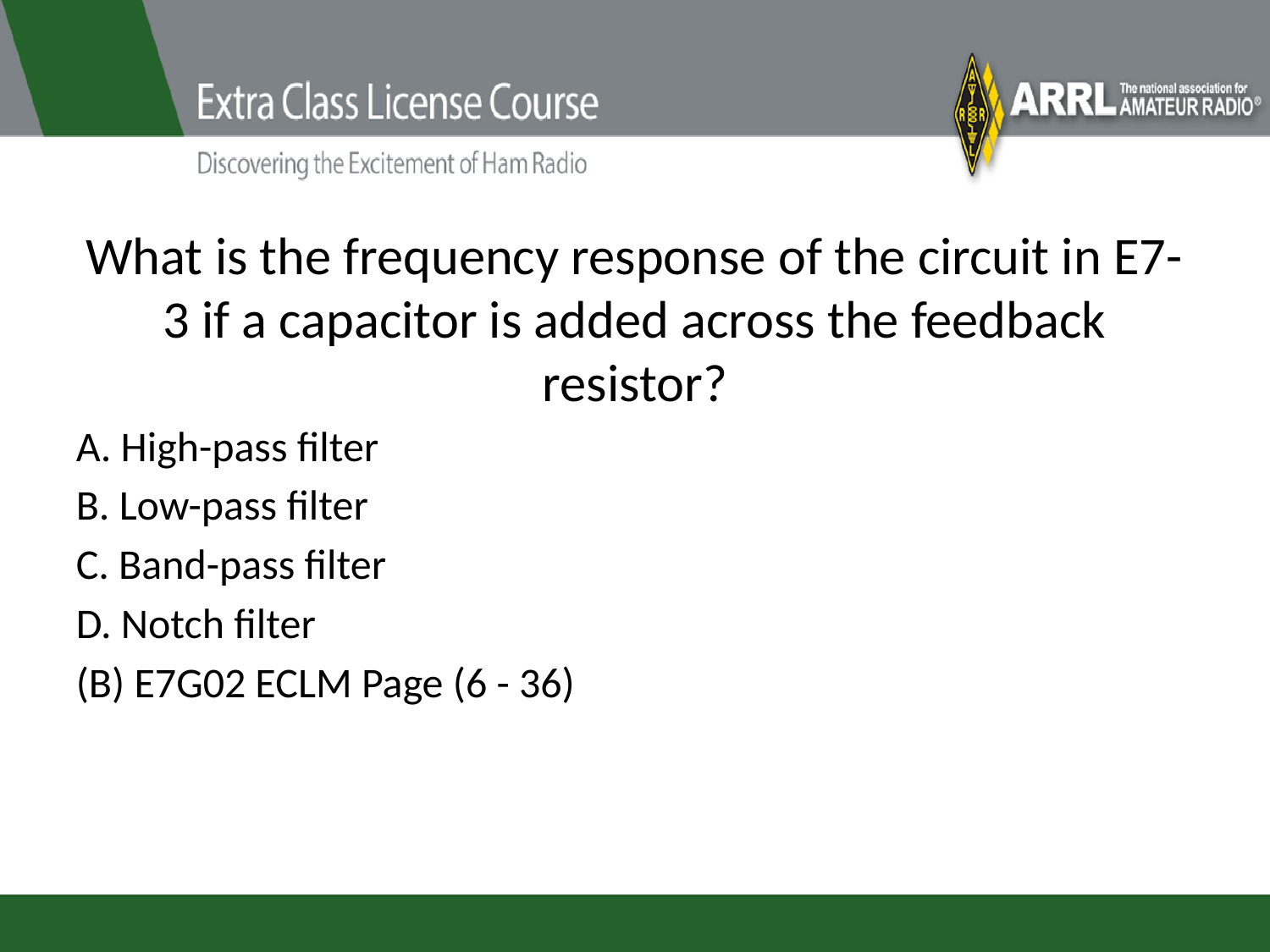

# What is the frequency response of the circuit in E7-3 if a capacitor is added across the feedback resistor?
A. High-pass filter
B. Low-pass filter
C. Band-pass filter
D. Notch filter
(B) E7G02 ECLM Page (6 - 36)